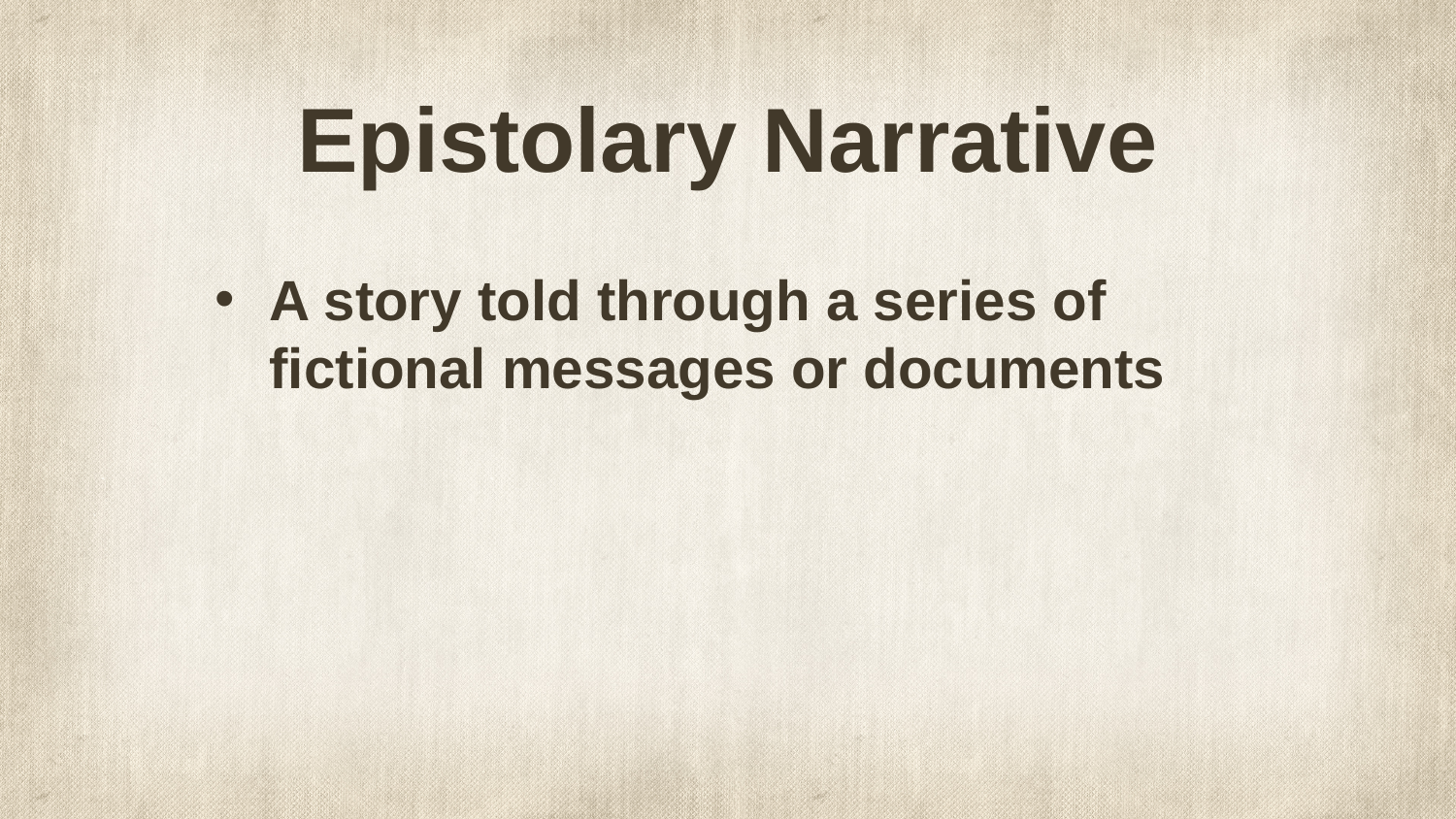

# Epistolary Narrative
A story told through a series of fictional messages or documents